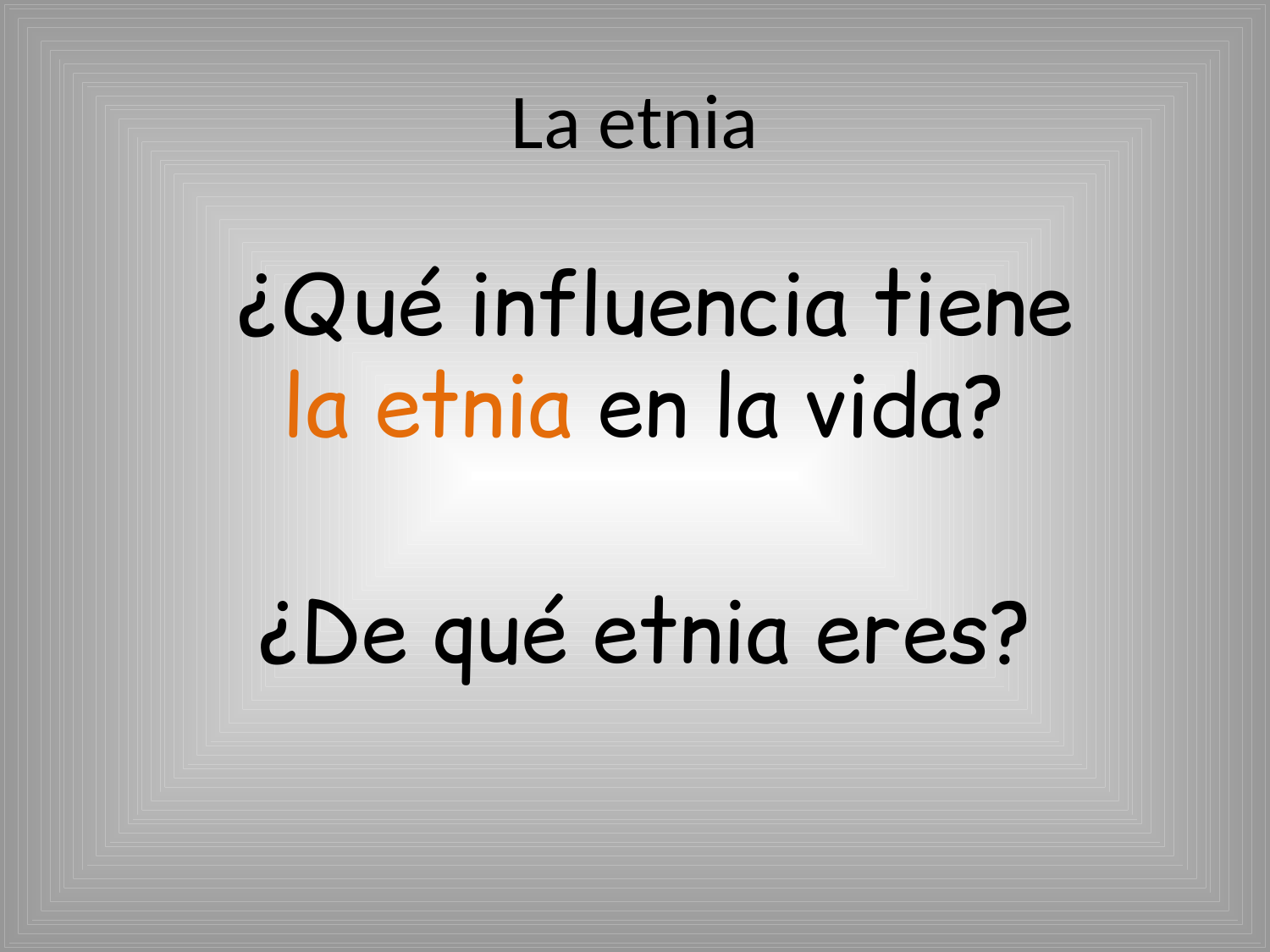

# La etnia
¿Qué influencia tiene la etnia en la vida?
¿De qué etnia eres?